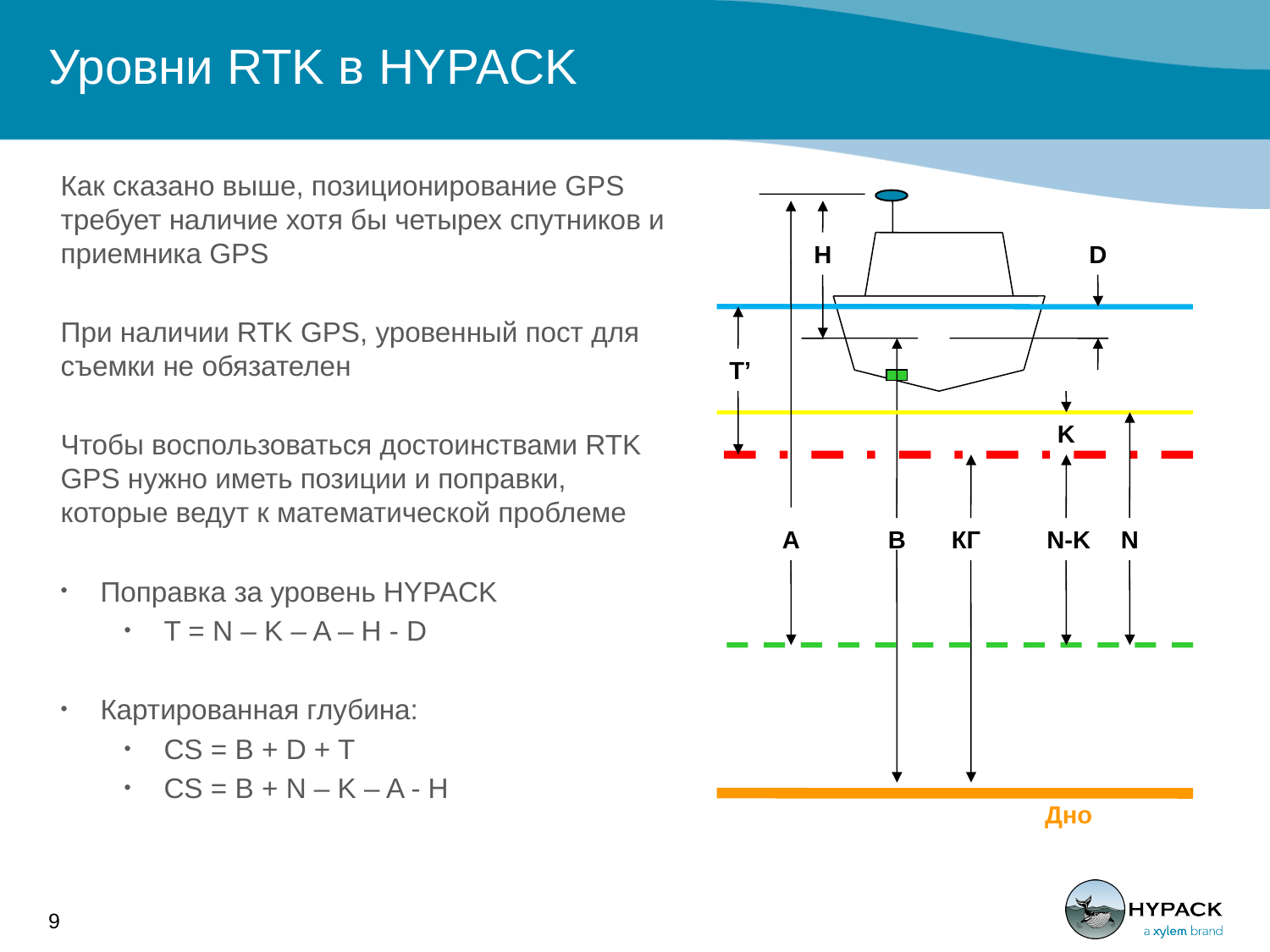

# Уровни RTK в HYPACK
Как сказано выше, позиционирование GPS требует наличие хотя бы четырех спутников и приемника GPS

При наличии RTK GPS, уровенный пост для съемки не обязателен

Чтобы воспользоваться достоинствами RTK GPS нужно иметь позиции и поправки, которые ведут к математической проблеме

Поправка за уровень HYPACK
T = N – K – A – H - D

Картированная глубина:
CS = B + D + T
CS = B + N – K – A - H

H

D

T’

K

В
А
КГ
N-K
N

Дно
9